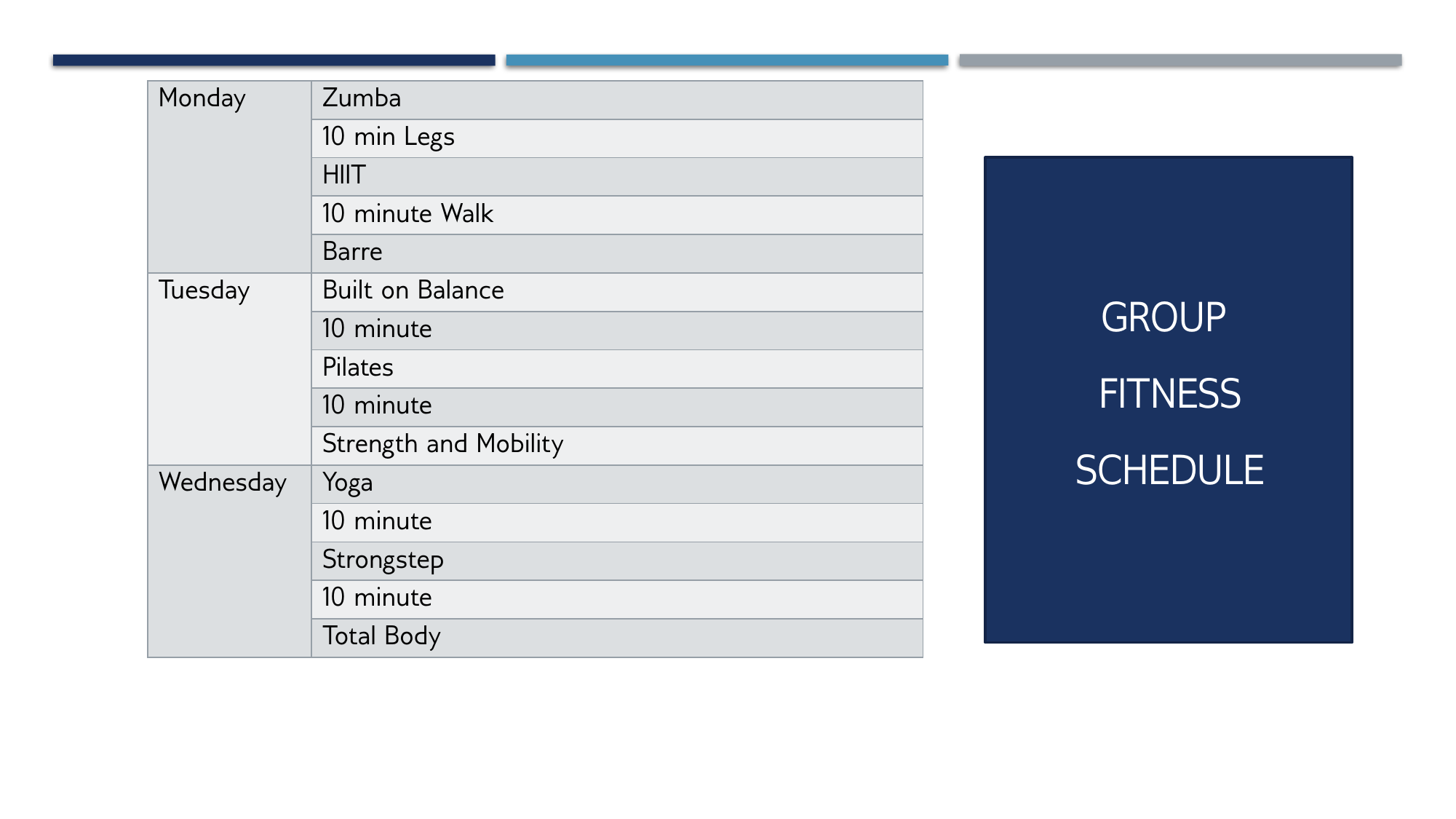

| Monday | Zumba |
| --- | --- |
|  | 10 min Legs |
|  | HIIT |
|  | 10 minute Walk |
|  | Barre |
| Tuesday | Built on Balance |
|  | 10 minute |
|  | Pilates |
|  | 10 minute |
|  | Strength and Mobility |
| Wednesday | Yoga |
|  | 10 minute |
|  | Strongstep |
|  | 10 minute |
|  | Total Body |

GROUP
FITNESS SCHEDULE
Group Fitness calendar